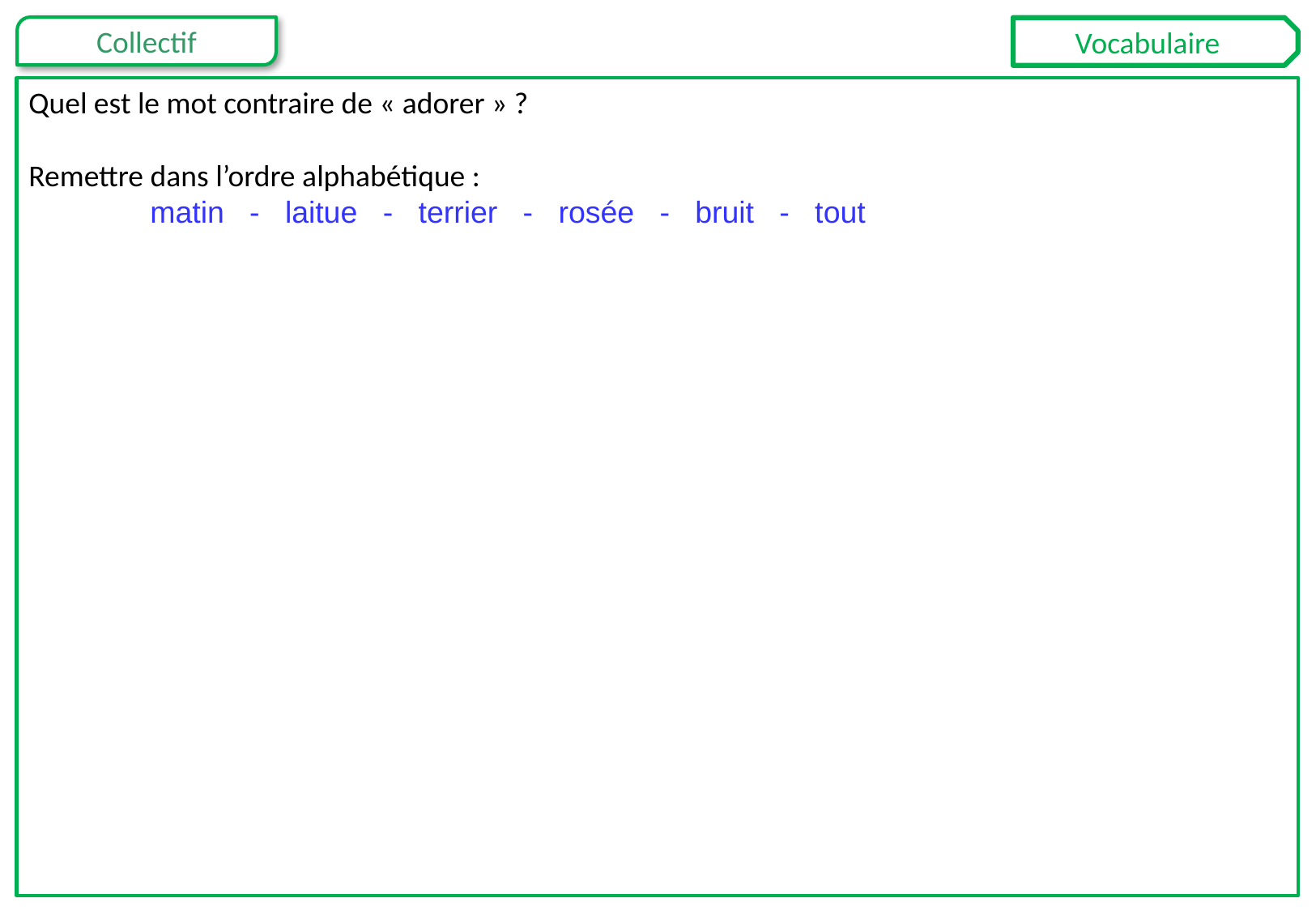

Vocabulaire
Quel est le mot contraire de « adorer » ?

Remettre dans l’ordre alphabétique :
	matin   -   laitue   -   terrier   -   rosée   -   bruit   -   tout